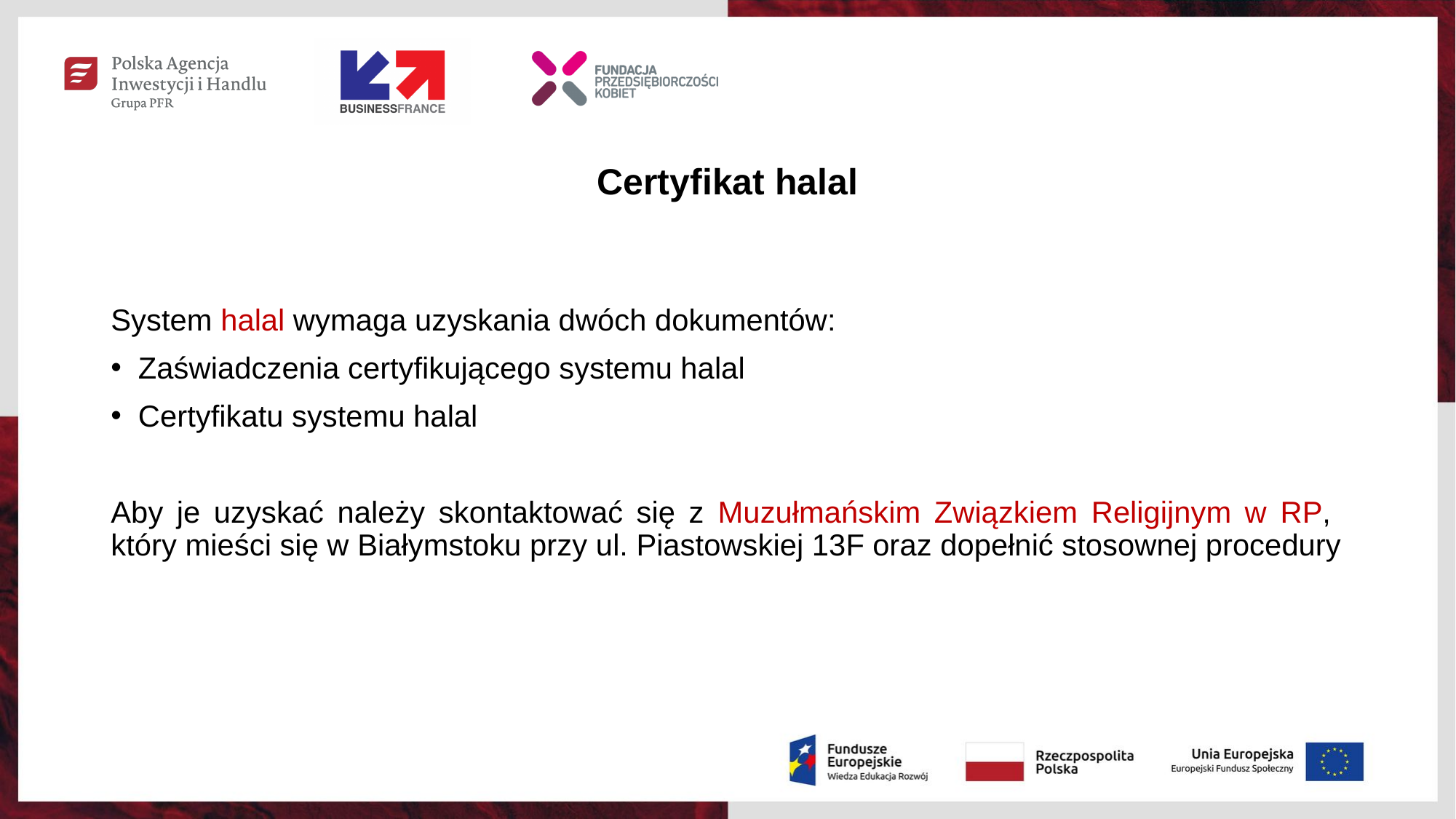

# Certyfikat halal
System halal wymaga uzyskania dwóch dokumentów:
Zaświadczenia certyfikującego systemu halal
Certyfikatu systemu halal

Aby je uzyskać należy skontaktować się z Muzułmańskim Związkiem Religijnym w RP,
który mieści się w Białymstoku przy ul. Piastowskiej 13F oraz dopełnić stosownej procedury